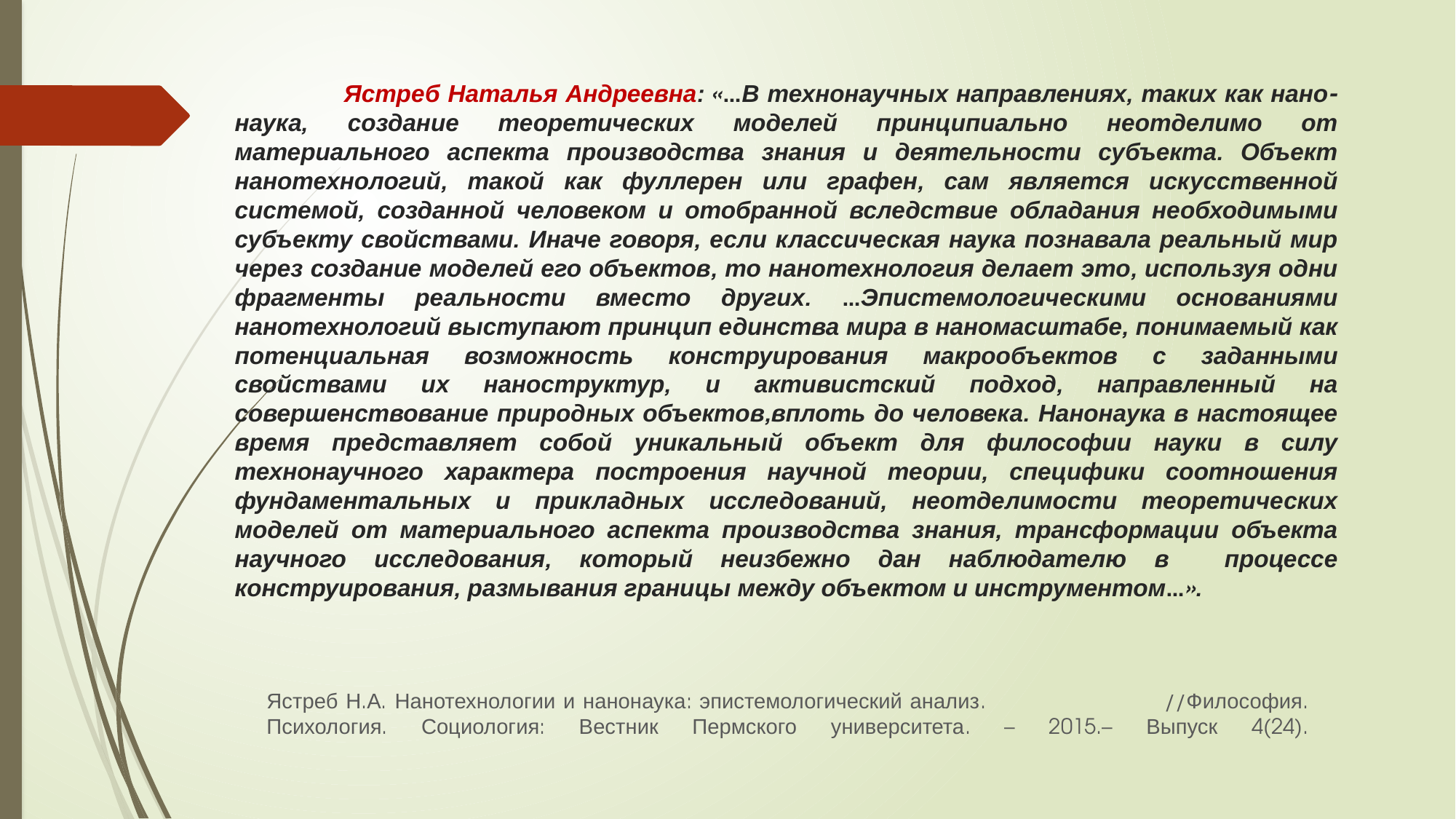

# Ястреб Наталья Андреевна: «…В технонаучных направлениях, таких как нано-наука, создание теоретических моделей принципиально неотделимо от материального аспекта производства знания и деятельности субъекта. Объект нанотехнологий, такой как фуллерен или графен, сам является искусственной системой, созданной человеком и отобранной вследствие обладания необходимыми субъекту свойствами. Иначе говоря, если классическая наука познавала реальный мир через создание моделей его объектов, то нанотехнология делает это, используя одни фрагменты реальности вместо других. …Эпистемологическими основаниями нанотехнологий выступают принцип единства мира в наномасштабе, понимаемый как потенциальная возможность конструирования макрообъектов с заданными свойствами их наноструктур, и активистский подход, направленный на совершенствование природных объектов,вплоть до человека. Нанонаука в настоящее время представляет собой уникальный объект для философии науки в силу технонаучного характера построения научной теории, специфики соотношения фундаментальных и прикладных исследований, неотделимости теоретических моделей от материального аспекта производства знания, трансформации объекта научного исследования, который неизбежно дан наблюдателю в  процессе конструирования, размывания границы между объектом и инструментом…».
Ястреб Н.А. Нанотехнологии и нанонаука: эпистемологический анализ.                       //Философия. Психология. Социология: Вестник Пермского университета. – 2015.– Выпуск 4(24).